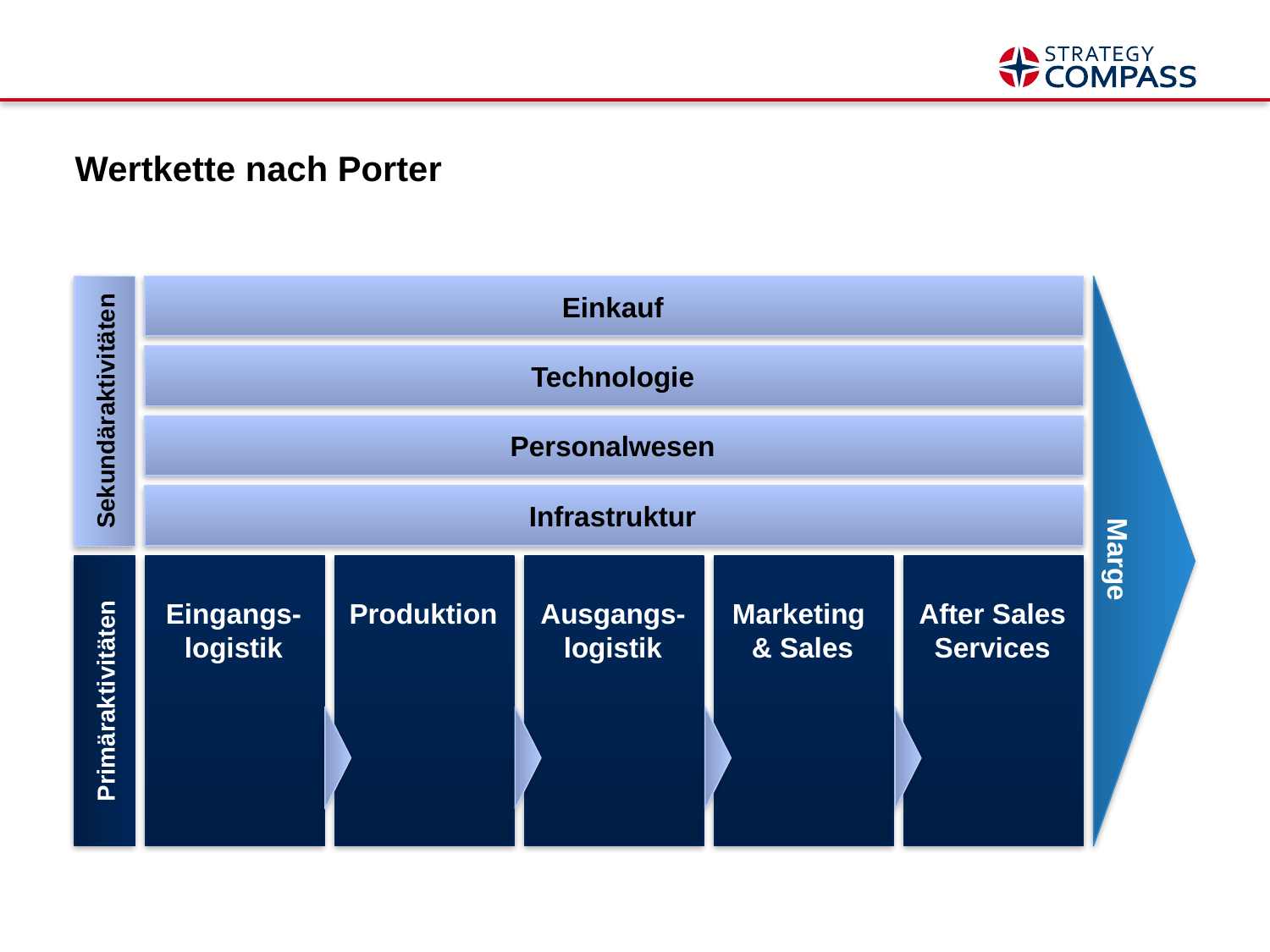

# Wertkette nach Porter
Einkauf
Technologie
Sekundäraktivitäten
Personalwesen
Infrastruktur
Marge

Eingangs-logistik

Produktion

Ausgangs-logistik

Marketing
& Sales

After Sales
Services
Primäraktivitäten